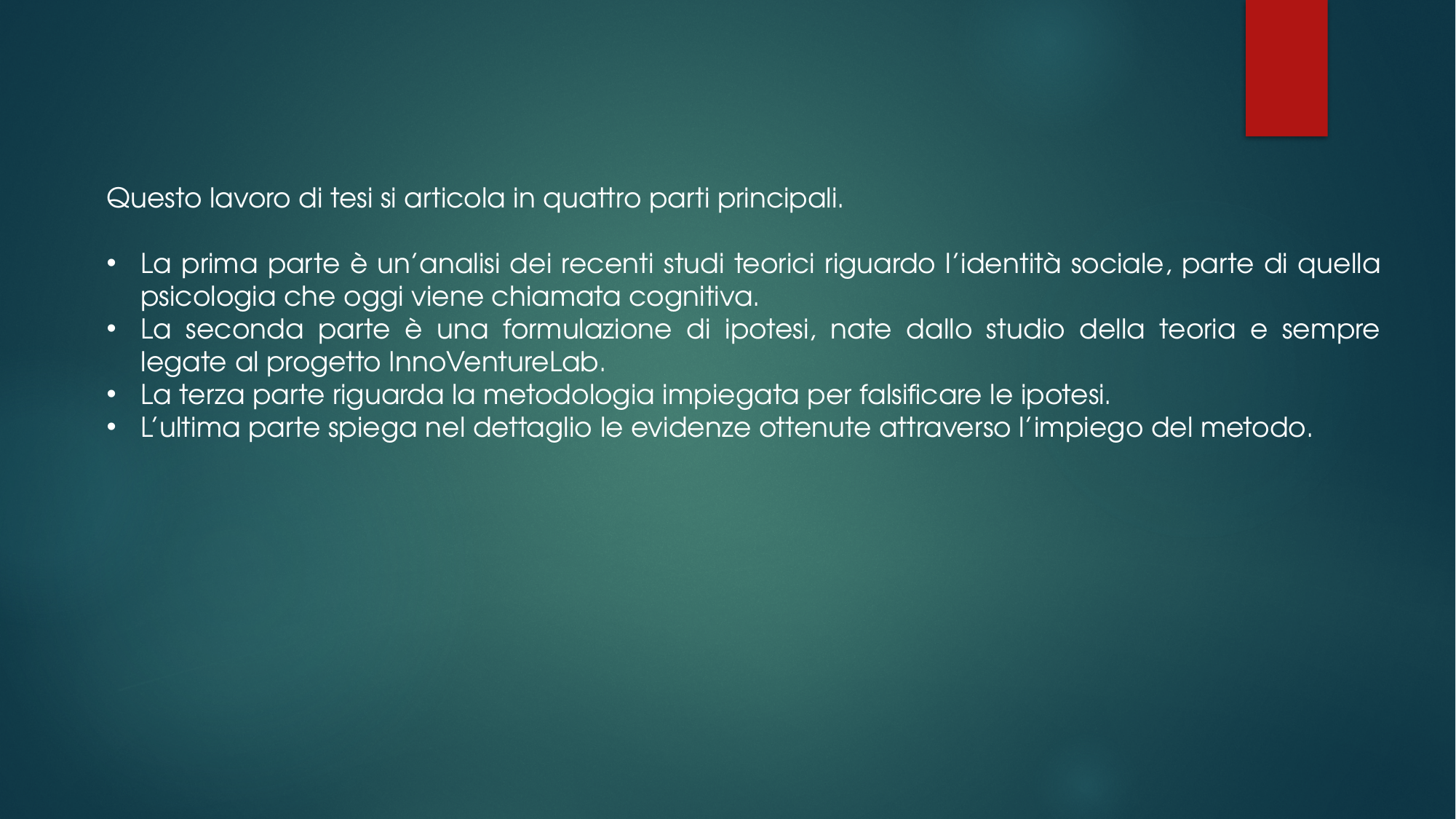

Questo lavoro di tesi si articola in quattro parti principali.

La prima parte è un’analisi dei recenti studi teorici riguardo l’identità sociale, parte di quella psicologia che oggi viene chiamata cognitiva.
La seconda parte è una formulazione di ipotesi, nate dallo studio della teoria e sempre legate al progetto InnoVentureLab.
La terza parte riguarda la metodologia impiegata per falsificare le ipotesi.
L’ultima parte spiega nel dettaglio le evidenze ottenute attraverso l’impiego del metodo.